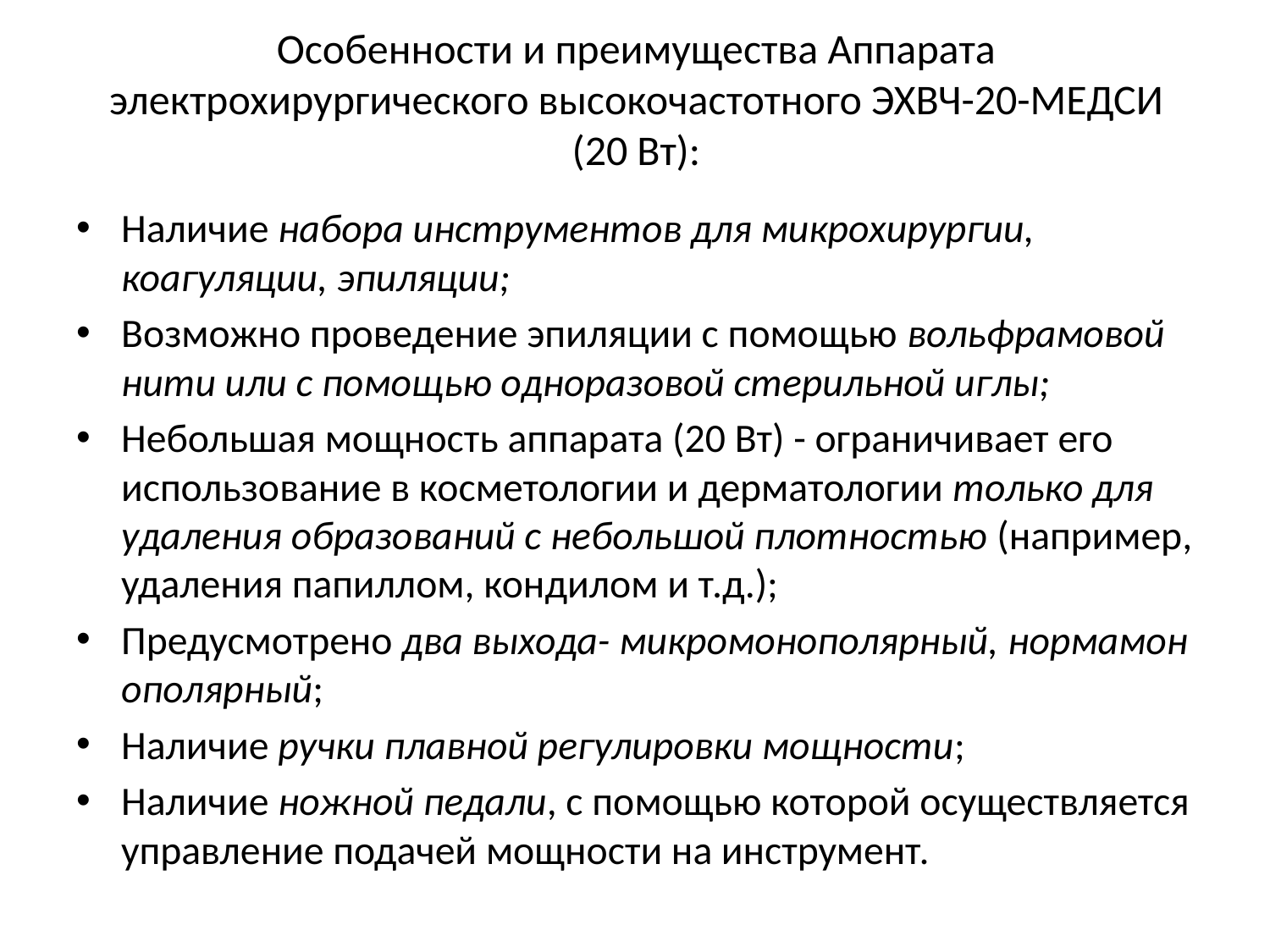

# Особенности и преимущества Аппарата электрохирургического высокочастотного ЭХВЧ-20-МЕДСИ (20 Вт):
Наличие набора инструментов для микрохирургии, коагуляции, эпиляции;
Возможно проведение эпиляции с помощью вольфрамовой нити или с помощью одноразовой стерильной иглы;
Небольшая мощность аппарата (20 Вт) - ограничивает его использование в косметологии и дерматологии только для удаления образований с небольшой плотностью (например, удаления папиллом, кондилом и т.д.);
Предусмотрено два выхода- микромонополярный, нормамонополярный;
Наличие ручки плавной регулировки мощности;
Наличие ножной педали, с помощью которой осуществляется управление подачей мощности на инструмент.